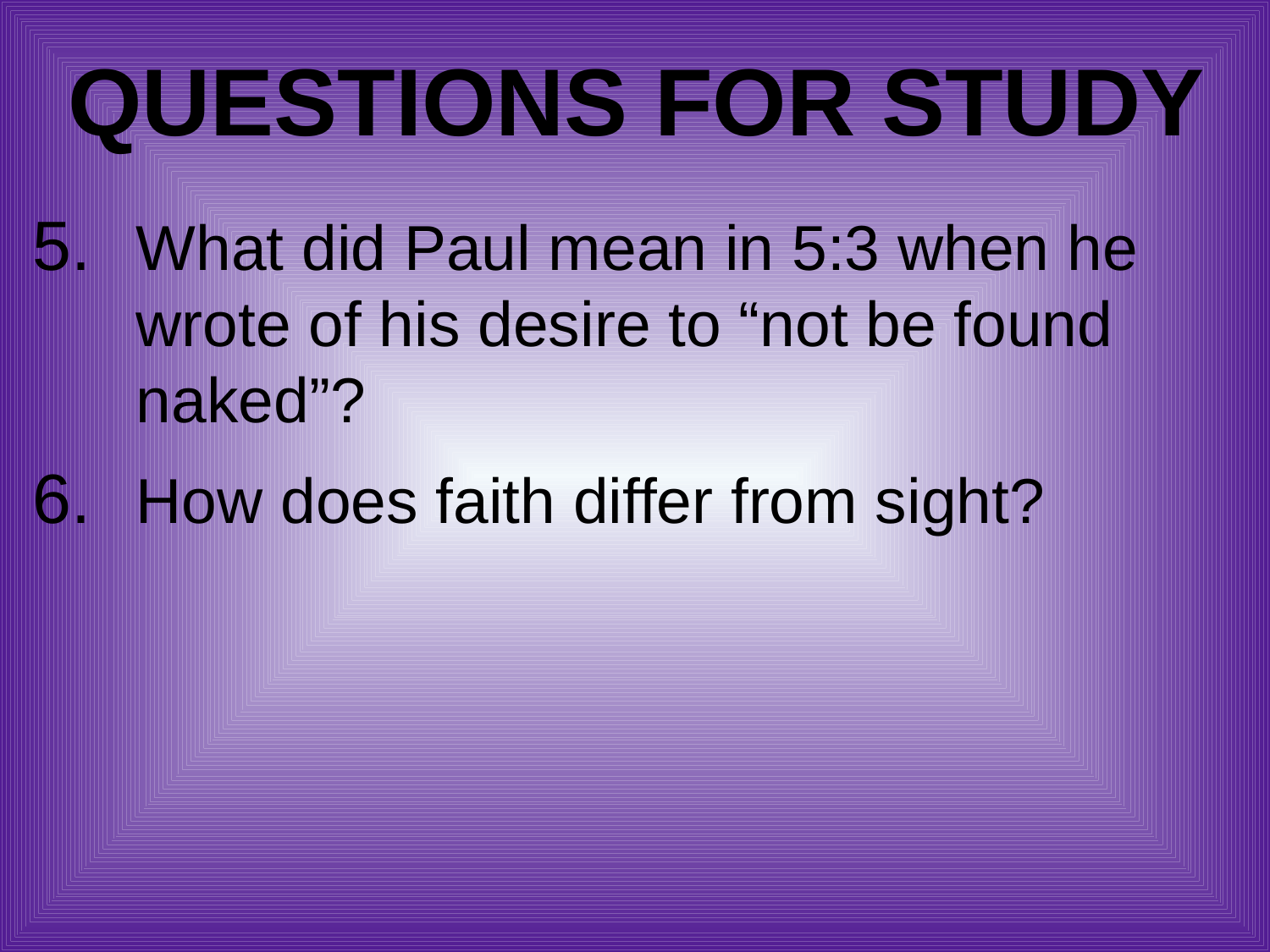

# Questions for Study
What did Paul mean in 5:3 when he wrote of his desire to “not be found naked”?
How does faith differ from sight?